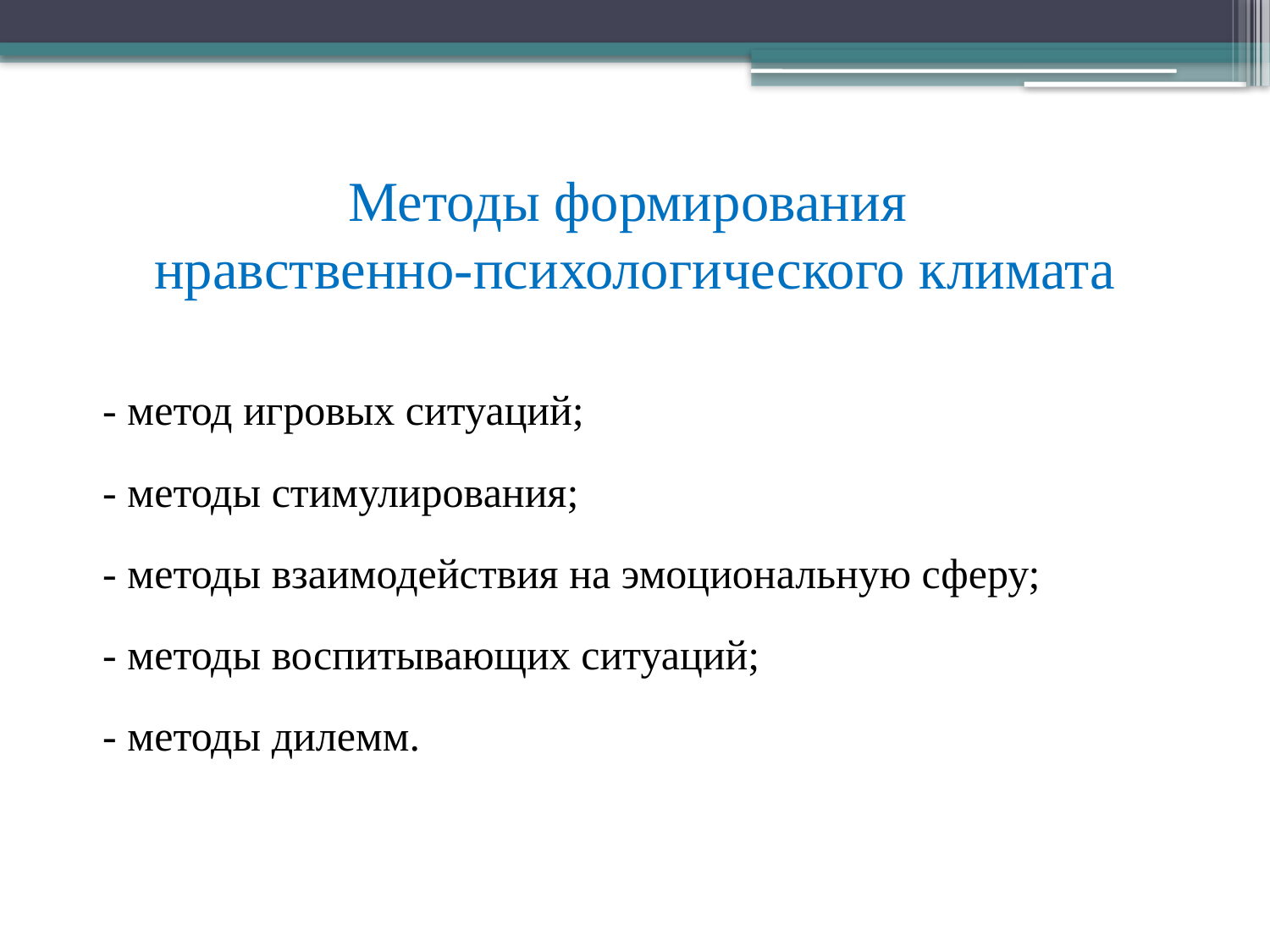

# Методы формирования нравственно-психологического климата
- метод игровых ситуаций;
- методы стимулирования;
- методы взаимодействия на эмоциональную сферу;
- методы воспитывающих ситуаций;
- методы дилемм.